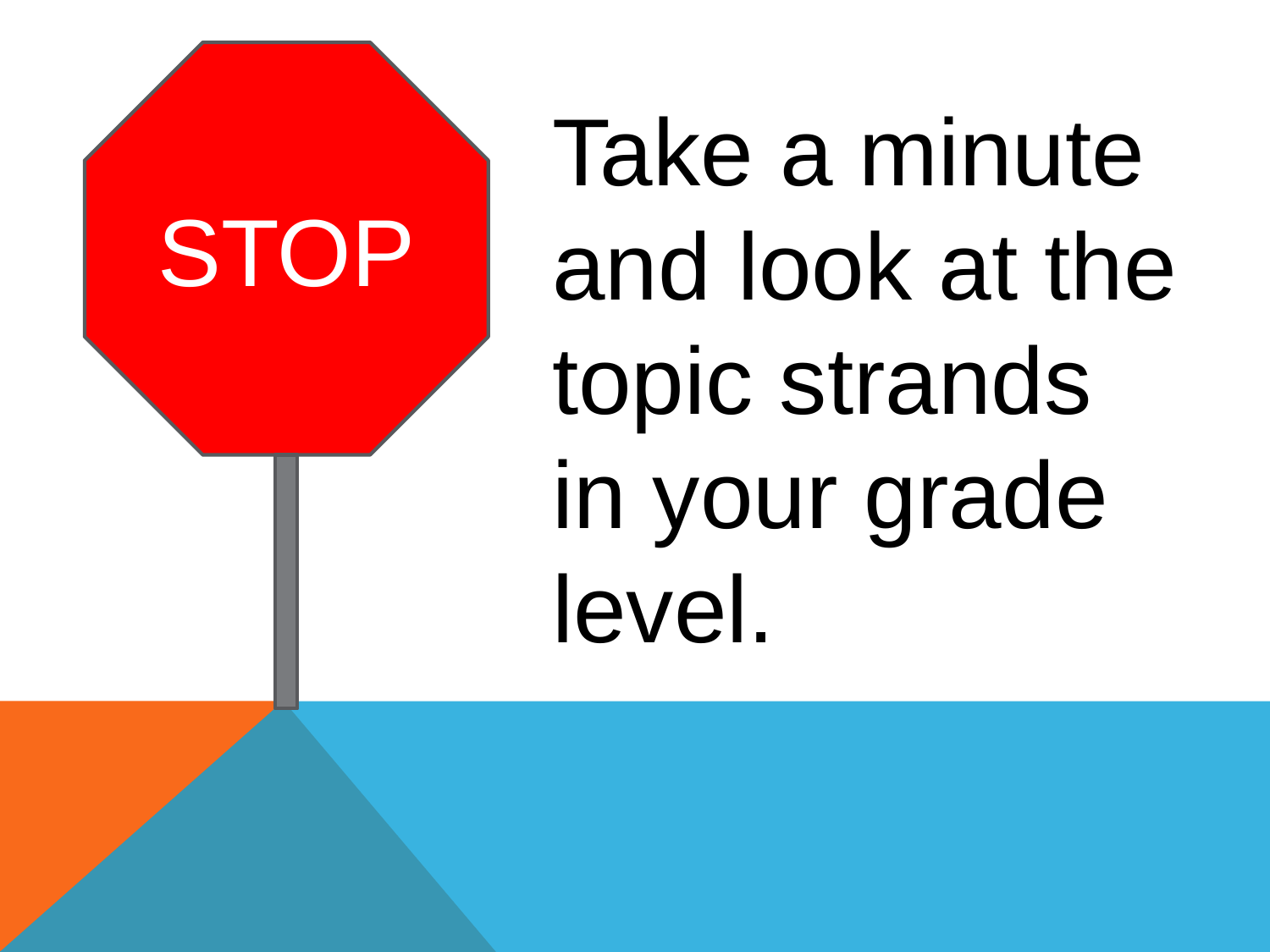

STOP
Take a minute and look at the topic strands in your grade level.